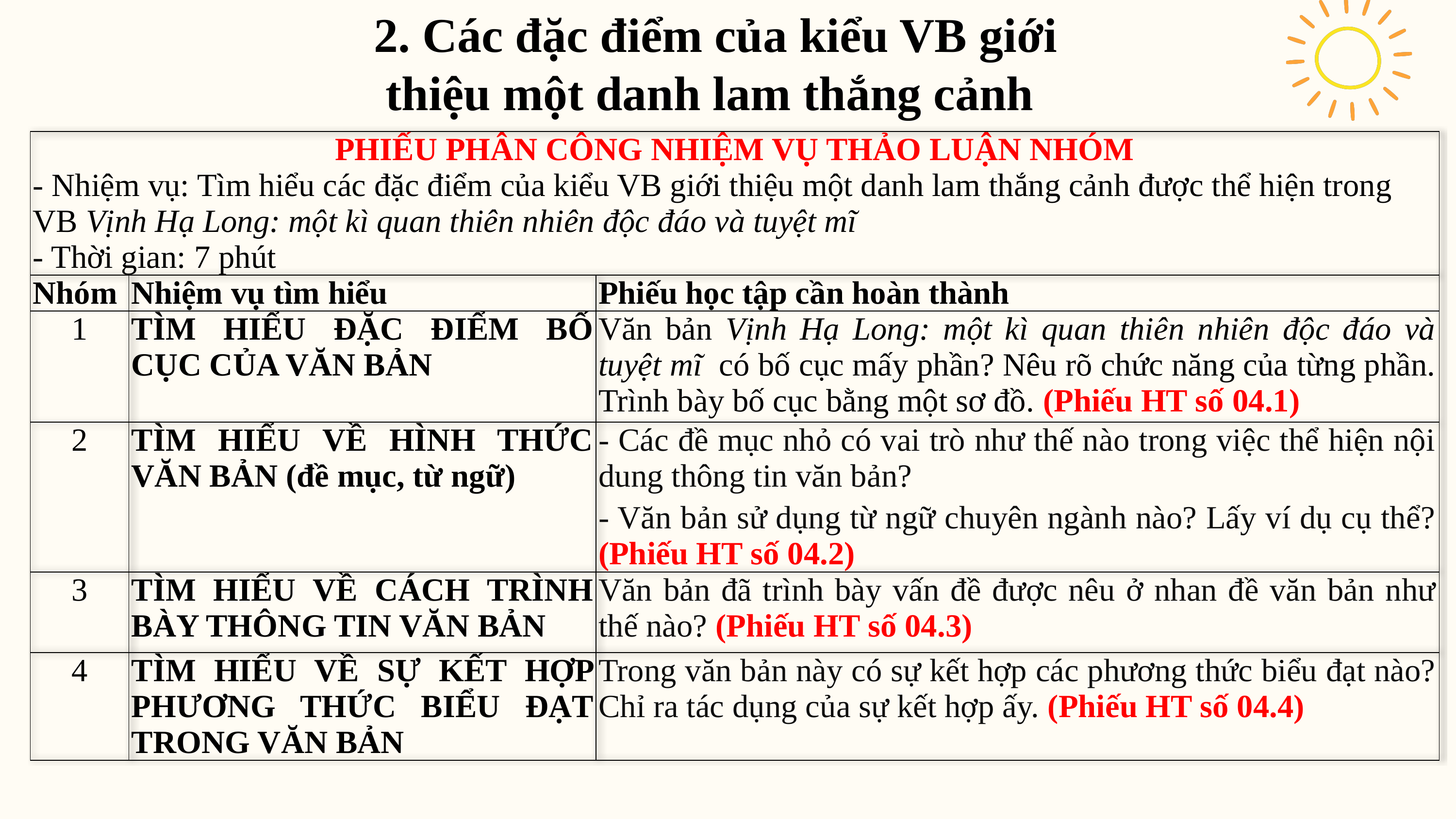

2. Các đặc điểm của kiểu VB giới thiệu một danh lam thắng cảnh

| PHIẾU PHÂN CÔNG NHIỆM VỤ THẢO LUẬN NHÓM - Nhiệm vụ: Tìm hiểu các đặc điểm của kiểu VB giới thiệu một danh lam thắng cảnh được thể hiện trong VB Vịnh Hạ Long: một kì quan thiên nhiên độc đáo và tuyệt mĩ - Thời gian: 7 phút |  |  |
| --- | --- | --- |
| Nhóm | Nhiệm vụ tìm hiểu | Phiếu học tập cần hoàn thành |
| 1 | TÌM HIỂU ĐẶC ĐIỂM BỐ CỤC CỦA VĂN BẢN | Văn bản Vịnh Hạ Long: một kì quan thiên nhiên độc đáo và tuyệt mĩ có bố cục mấy phần? Nêu rõ chức năng của từng phần. Trình bày bố cục bằng một sơ đồ. (Phiếu HT số 04.1) |
| 2 | TÌM HIỂU VỀ HÌNH THỨC VĂN BẢN (đề mục, từ ngữ) | - Các đề mục nhỏ có vai trò như thế nào trong việc thể hiện nội dung thông tin văn bản? - Văn bản sử dụng từ ngữ chuyên ngành nào? Lấy ví dụ cụ thể? (Phiếu HT số 04.2) |
| 3 | TÌM HIỂU VỀ CÁCH TRÌNH BÀY THÔNG TIN VĂN BẢN | Văn bản đã trình bày vấn đề được nêu ở nhan đề văn bản như thế nào? (Phiếu HT số 04.3) |
| 4 | TÌM HIỂU VỀ SỰ KẾT HỢP PHƯƠNG THỨC BIỂU ĐẠT TRONG VĂN BẢN | Trong văn bản này có sự kết hợp các phương thức biểu đạt nào? Chỉ ra tác dụng của sự kết hợp ấy. (Phiếu HT số 04.4) |